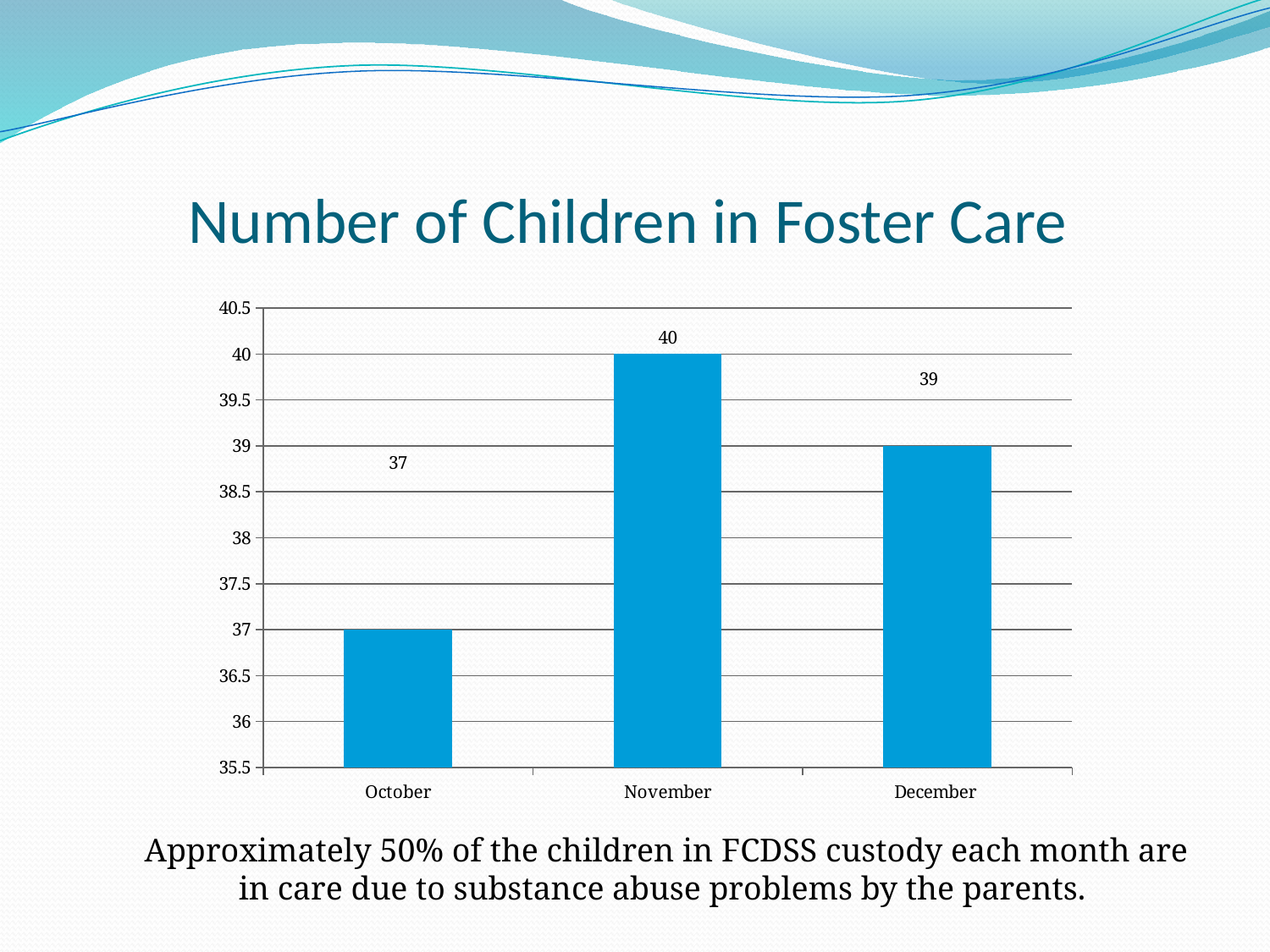

# Number of Children in Foster Care

### Chart

| Category |  |  |
|---|---|---|
| October | None | 37.0 |
| November | None | 40.0 |
| December  | None | 39.0 |
Approximately 50% of the children in FCDSS custody each month are in care due to substance abuse problems by the parents.